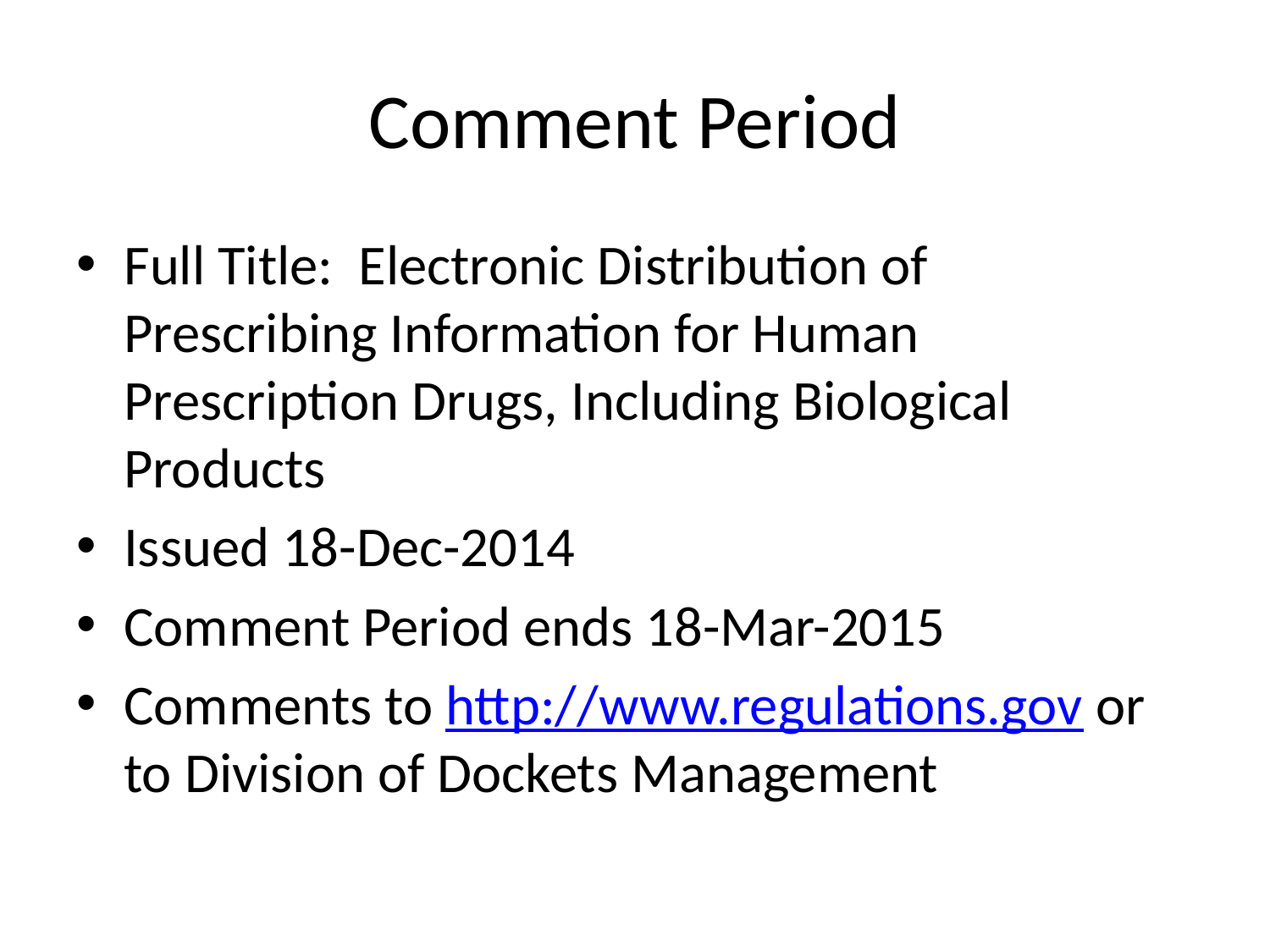

# Comment Period
Full Title:  Electronic Distribution of Prescribing Information for Human Prescription Drugs, Including Biological Products
Issued 18-Dec-2014
Comment Period ends 18-Mar-2015
Comments to http://www.regulations.gov or to Division of Dockets Management